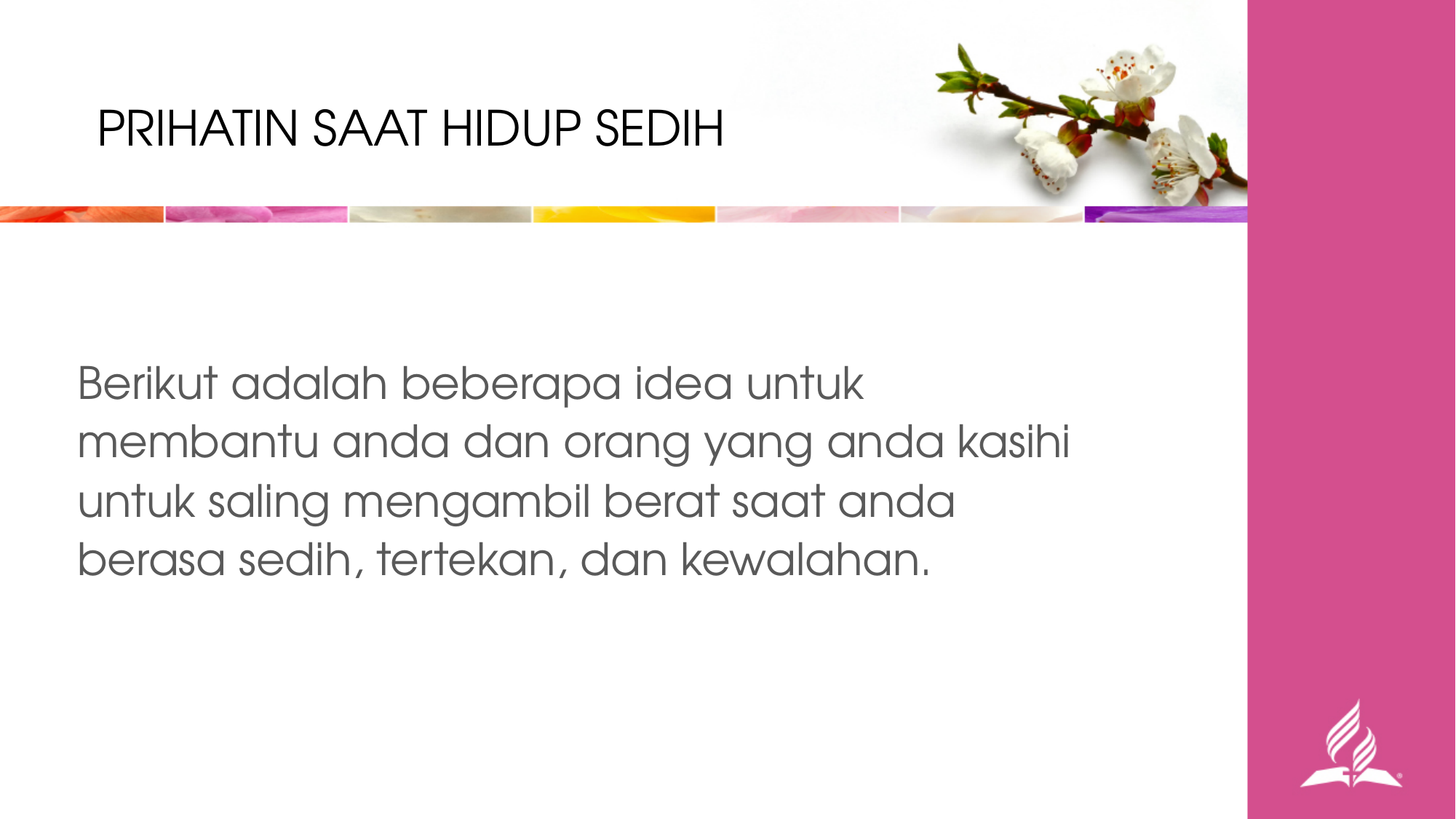

PRIHATIN SAAT HIDUP SEDIH
Berikut adalah beberapa idea untuk membantu anda dan orang yang anda kasihi untuk saling mengambil berat saat anda berasa sedih, tertekan, dan kewalahan.